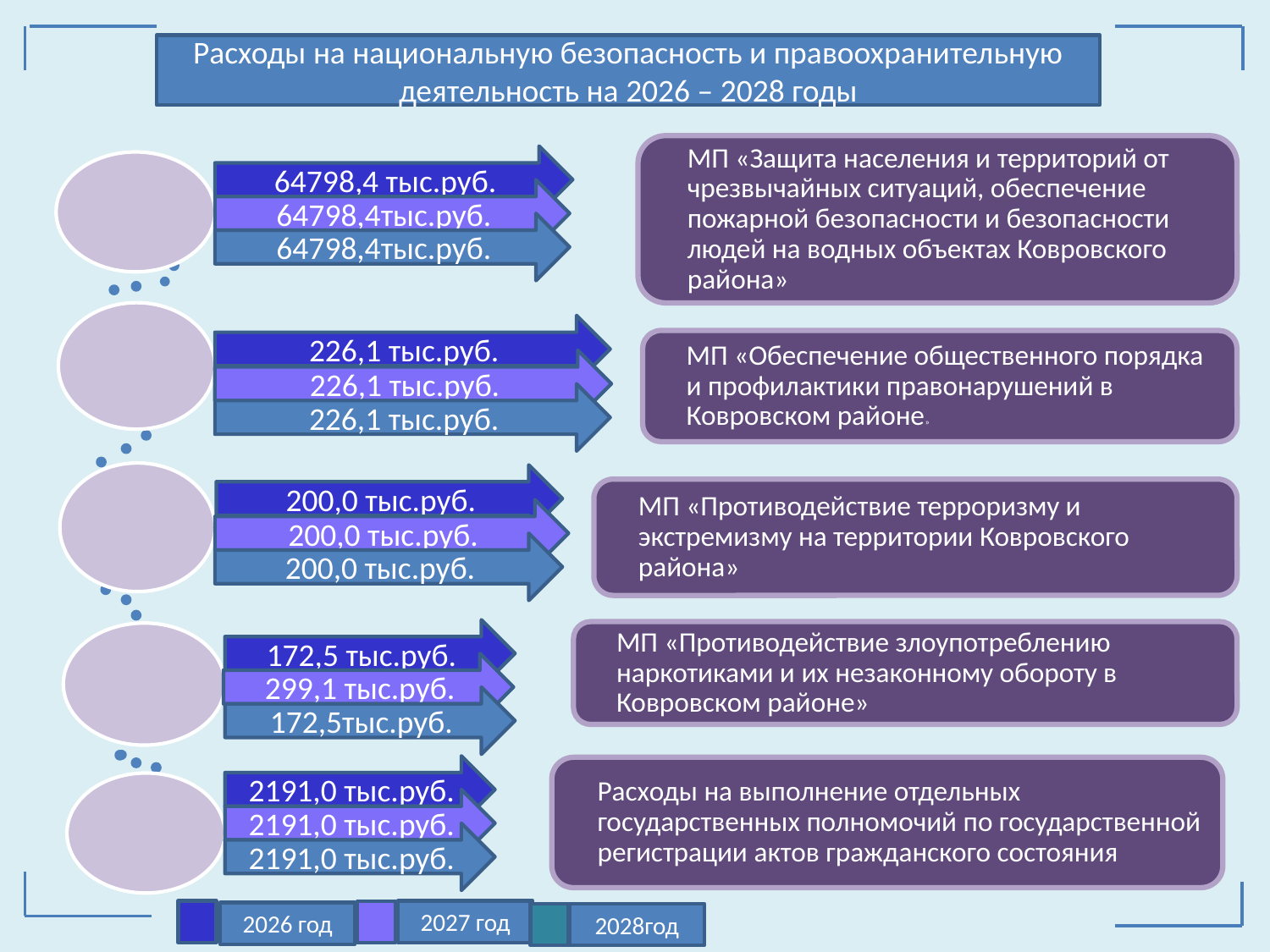

Расходы на национальную безопасность и правоохранительную деятельность на 2026 – 2028 годы
МП «Защита населения и территорий от чрезвычайных ситуаций, обеспечение пожарной безопасности и безопасности людей на водных объектах Ковровского района»
МП «Обеспечение общественного порядка и профилактики правонарушений в Ковровском районе»
МП «Противодействие терроризму и экстремизму на территории Ковровского района»
МП «Противодействие злоупотреблению наркотиками и их незаконному обороту в Ковровском районе»
Расходы на выполнение отдельных государственных полномочий по государственной регистрации актов гражданского состояния
64798,4 тыс.руб.
64798,4тыс.руб.
64798,4тыс.руб.
226,1 тыс.руб.
226,1 тыс.руб.
226,1 тыс.руб.
200,0 тыс.руб.
200,0 тыс.руб.
200,0 тыс.руб.
172,5 тыс.руб.
299,1 тыс.руб.
172,5тыс.руб.
2191,0 тыс.руб.
2191,0 тыс.руб.
2191,0 тыс.руб.

2027 год

2026 год

2028год